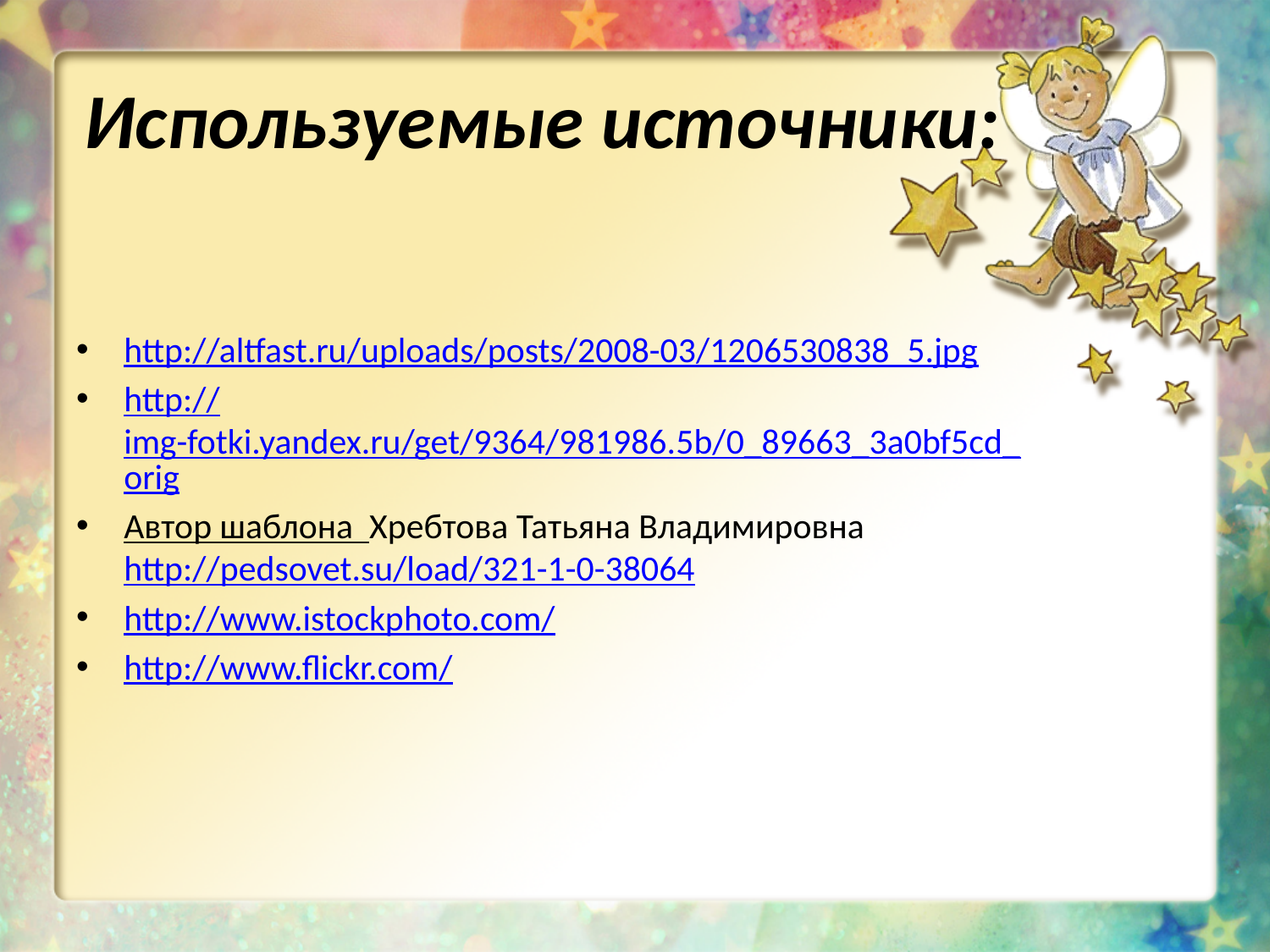

# Используемые источники:

http://altfast.ru/uploads/posts/2008-03/1206530838_5.jpg
http://img-fotki.yandex.ru/get/9364/981986.5b/0_89663_3a0bf5cd_orig
Автор шаблона  Хребтова Татьяна Владимировна http://pedsovet.su/load/321-1-0-38064
http://www.istockphoto.com/
http://www.flickr.com/